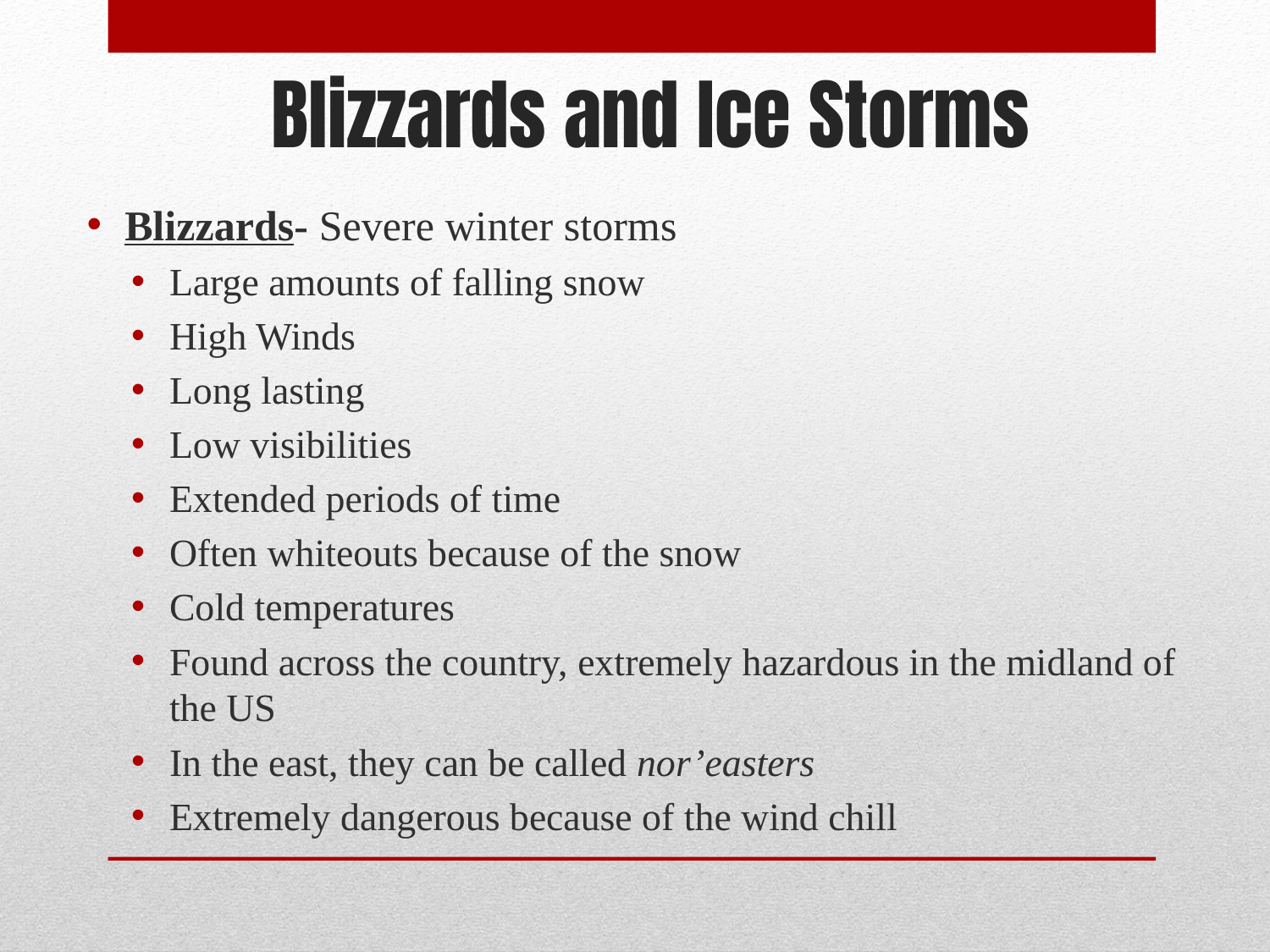

Blizzards and Ice Storms
Blizzards- Severe winter storms
Large amounts of falling snow
High Winds
Long lasting
Low visibilities
Extended periods of time
Often whiteouts because of the snow
Cold temperatures
Found across the country, extremely hazardous in the midland of the US
In the east, they can be called nor’easters
Extremely dangerous because of the wind chill